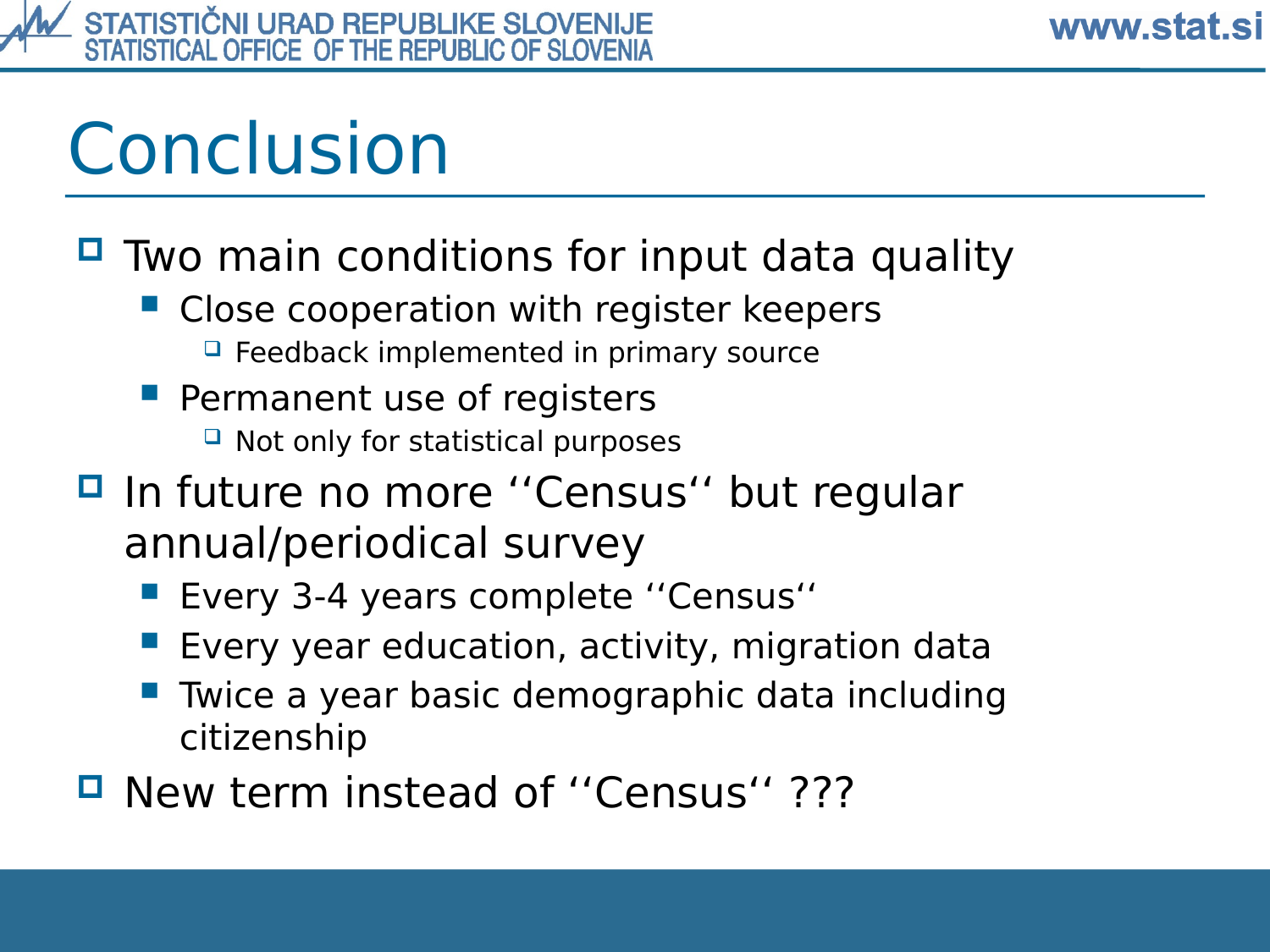

# Conclusion
Two main conditions for input data quality
Close cooperation with register keepers
Feedback implemented in primary source
Permanent use of registers
Not only for statistical purposes
In future no more ‘‘Census‘‘ but regular annual/periodical survey
Every 3-4 years complete ‘‘Census‘‘
Every year education, activity, migration data
Twice a year basic demographic data including citizenship
New term instead of ‘‘Census‘‘ ???